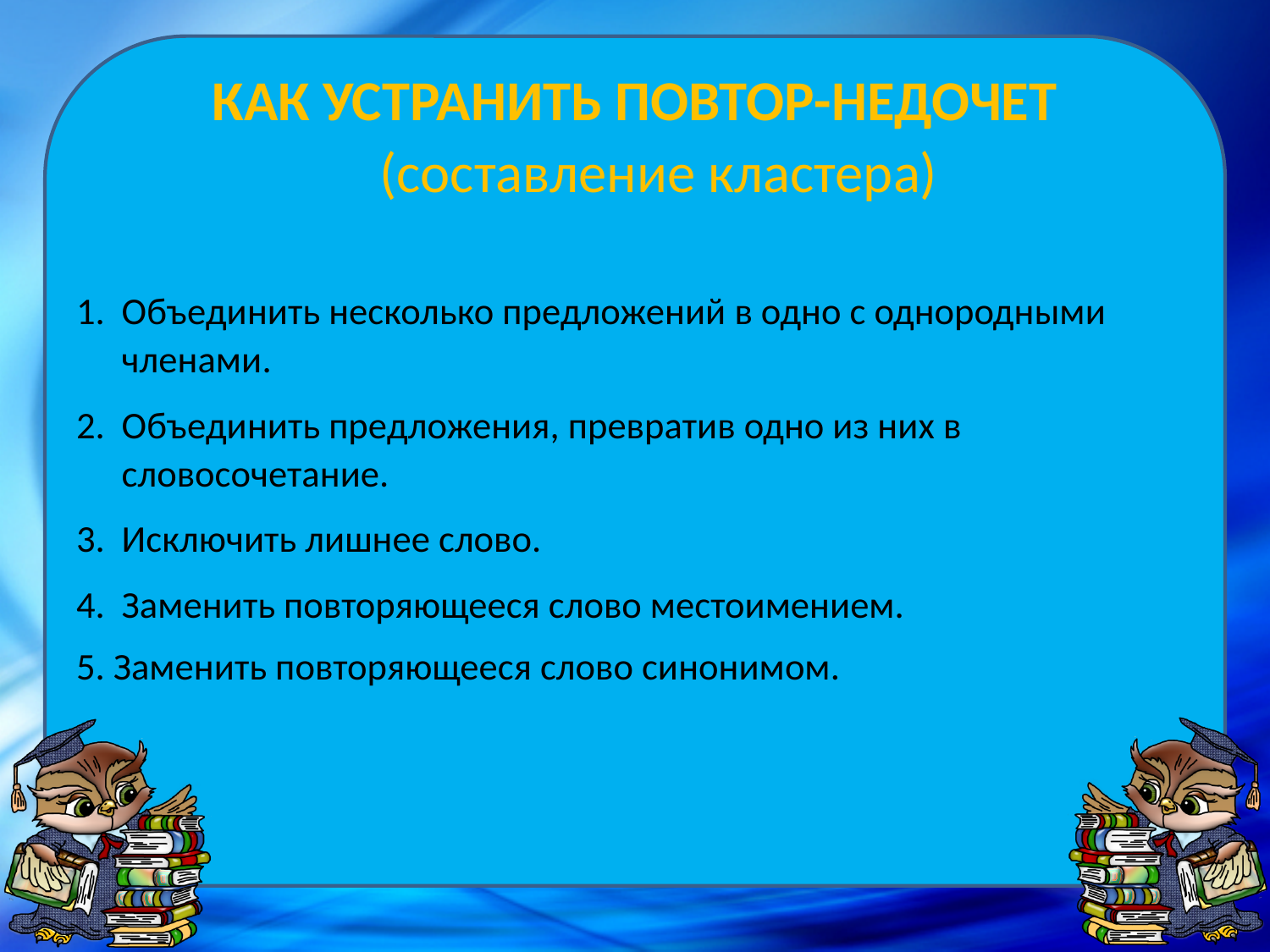

# КАК УСТРАНИТЬ ПОВТОР-НЕДОЧЕТ (составление кластера)

Объединить несколько предложений в одно с однородными членами.
Объединить предложения, превратив одно из них в словосочетание.
Исключить лишнее слово.
Заменить повторяющееся слово местоимением.
5. Заменить повторяющееся слово синонимом.